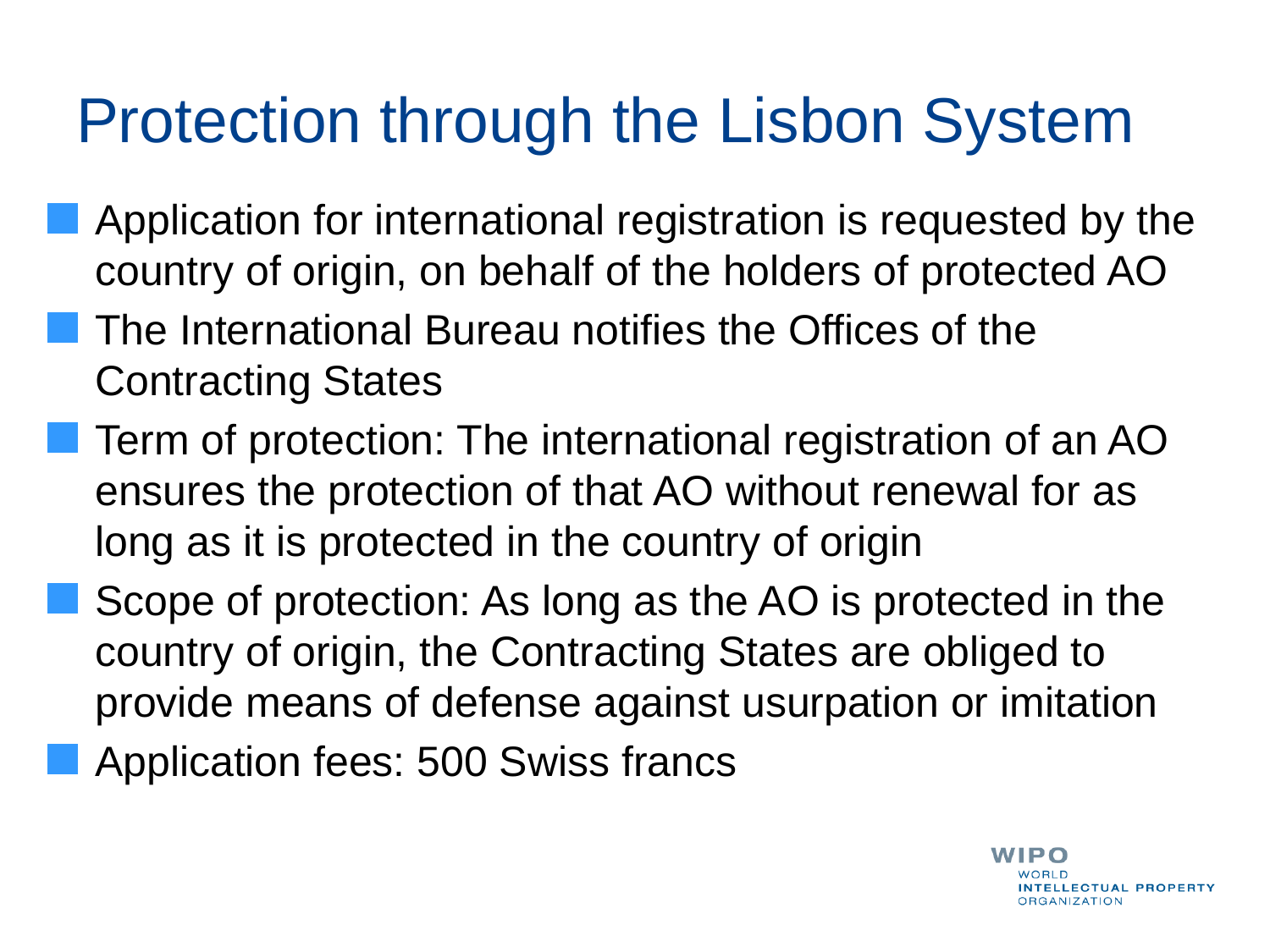

# Protection through the Lisbon System
Application for international registration is requested by the country of origin, on behalf of the holders of protected AO
The International Bureau notifies the Offices of the Contracting States
Term of protection: The international registration of an AO ensures the protection of that AO without renewal for as long as it is protected in the country of origin
Scope of protection: As long as the AO is protected in the country of origin, the Contracting States are obliged to provide means of defense against usurpation or imitation
Application fees: 500 Swiss francs